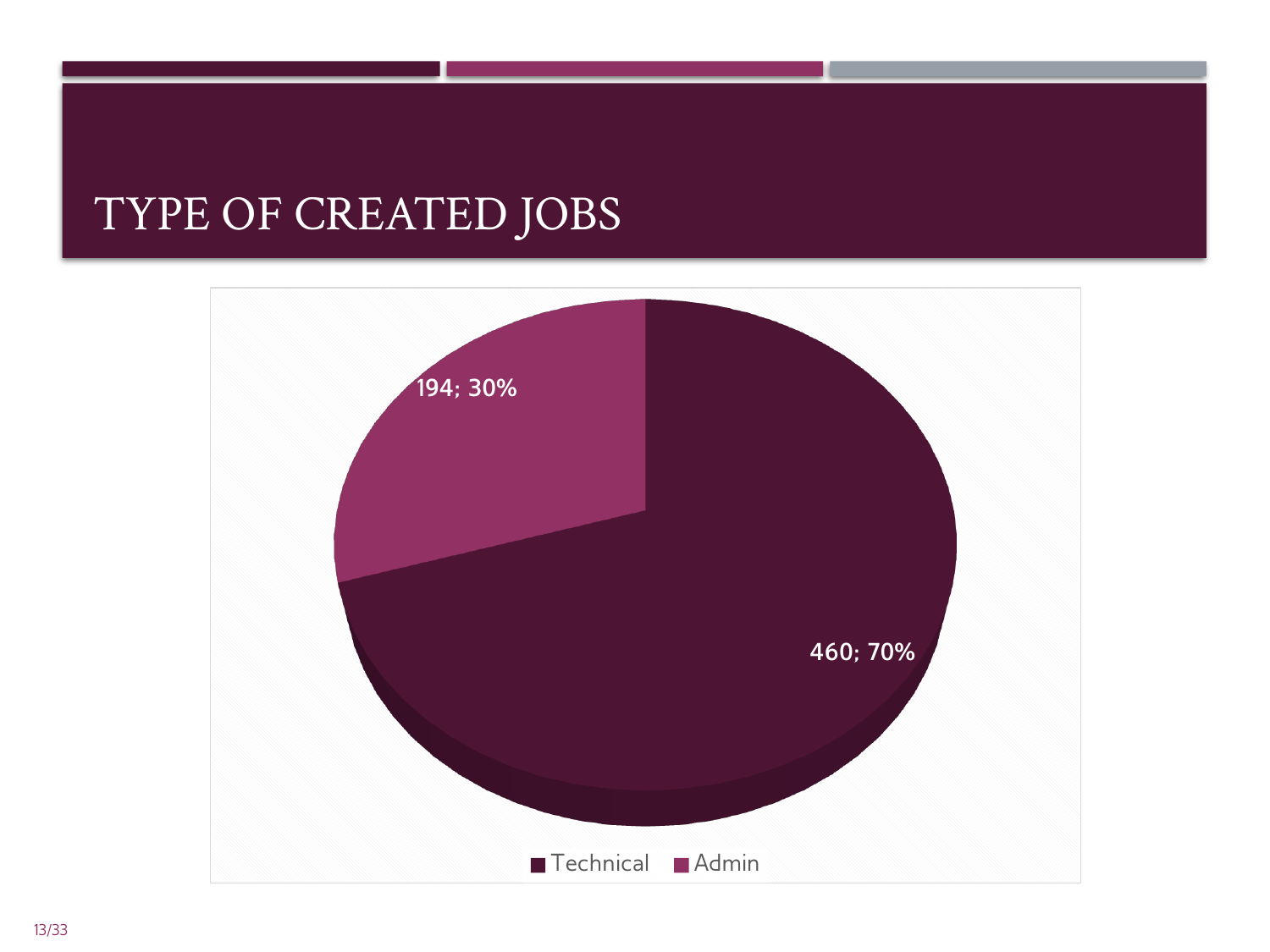

# Type of created jobs

[unsupported chart]

13/33